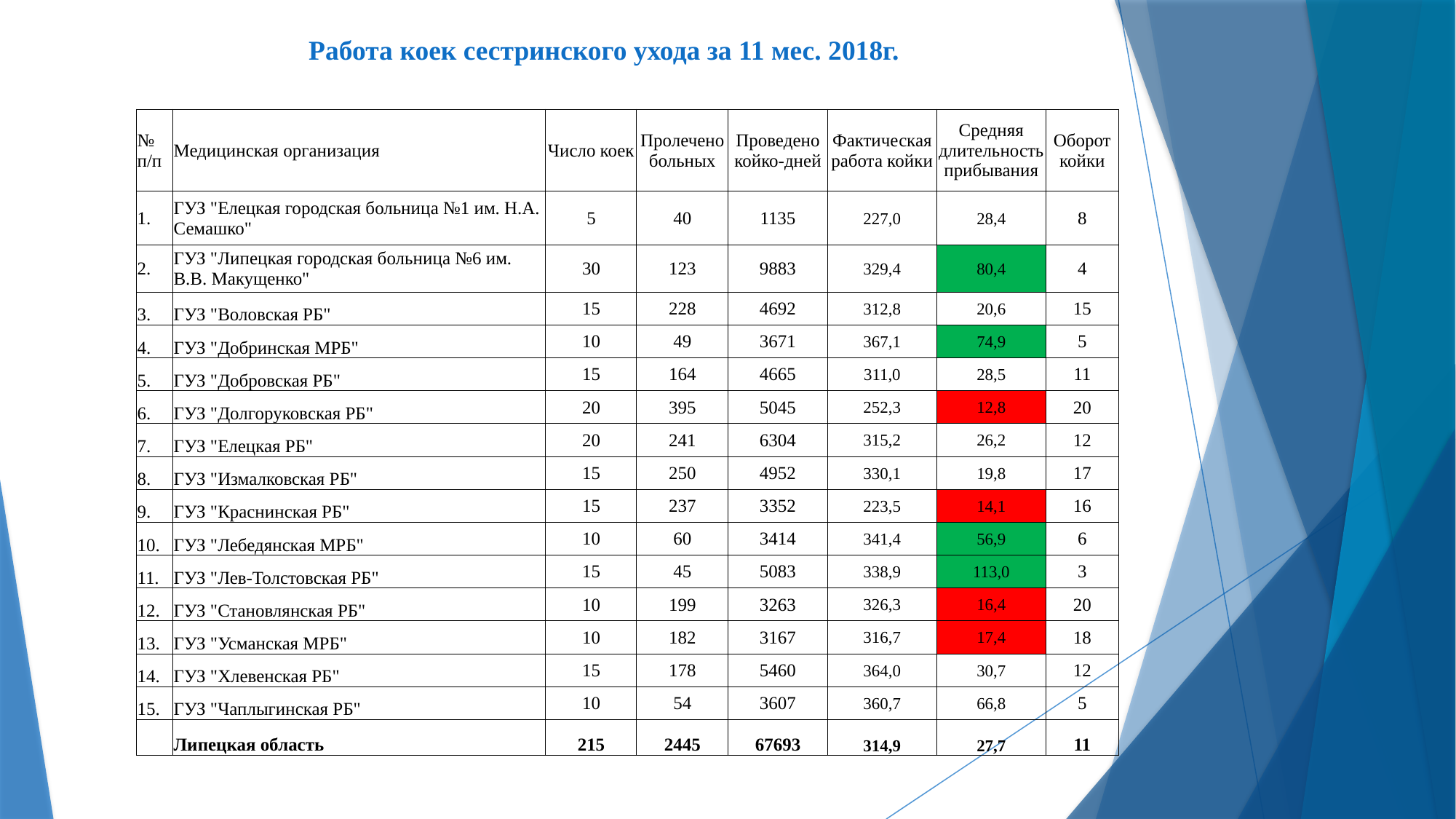

# Работа коек сестринского ухода за 11 мес. 2018г.
| № п/п | Медицинская организация | Число коек | Пролечено больных | Проведено койко-дней | Фактическая работа койки | Средняя длительность прибывания | Оборот койки |
| --- | --- | --- | --- | --- | --- | --- | --- |
| 1. | ГУЗ "Елецкая городская больница №1 им. Н.А. Семашко" | 5 | 40 | 1135 | 227,0 | 28,4 | 8 |
| 2. | ГУЗ "Липецкая городская больница №6 им. В.В. Макущенко" | 30 | 123 | 9883 | 329,4 | 80,4 | 4 |
| 3. | ГУЗ "Воловская РБ" | 15 | 228 | 4692 | 312,8 | 20,6 | 15 |
| 4. | ГУЗ "Добринская МРБ" | 10 | 49 | 3671 | 367,1 | 74,9 | 5 |
| 5. | ГУЗ "Добровская РБ" | 15 | 164 | 4665 | 311,0 | 28,5 | 11 |
| 6. | ГУЗ "Долгоруковская РБ" | 20 | 395 | 5045 | 252,3 | 12,8 | 20 |
| 7. | ГУЗ "Елецкая РБ" | 20 | 241 | 6304 | 315,2 | 26,2 | 12 |
| 8. | ГУЗ "Измалковская РБ" | 15 | 250 | 4952 | 330,1 | 19,8 | 17 |
| 9. | ГУЗ "Краснинская РБ" | 15 | 237 | 3352 | 223,5 | 14,1 | 16 |
| 10. | ГУЗ "Лебедянская МРБ" | 10 | 60 | 3414 | 341,4 | 56,9 | 6 |
| 11. | ГУЗ "Лев-Толстовская РБ" | 15 | 45 | 5083 | 338,9 | 113,0 | 3 |
| 12. | ГУЗ "Становлянская РБ" | 10 | 199 | 3263 | 326,3 | 16,4 | 20 |
| 13. | ГУЗ "Усманская МРБ" | 10 | 182 | 3167 | 316,7 | 17,4 | 18 |
| 14. | ГУЗ "Хлевенская РБ" | 15 | 178 | 5460 | 364,0 | 30,7 | 12 |
| 15. | ГУЗ "Чаплыгинская РБ" | 10 | 54 | 3607 | 360,7 | 66,8 | 5 |
|  | Липецкая область | 215 | 2445 | 67693 | 314,9 | 27,7 | 11 |